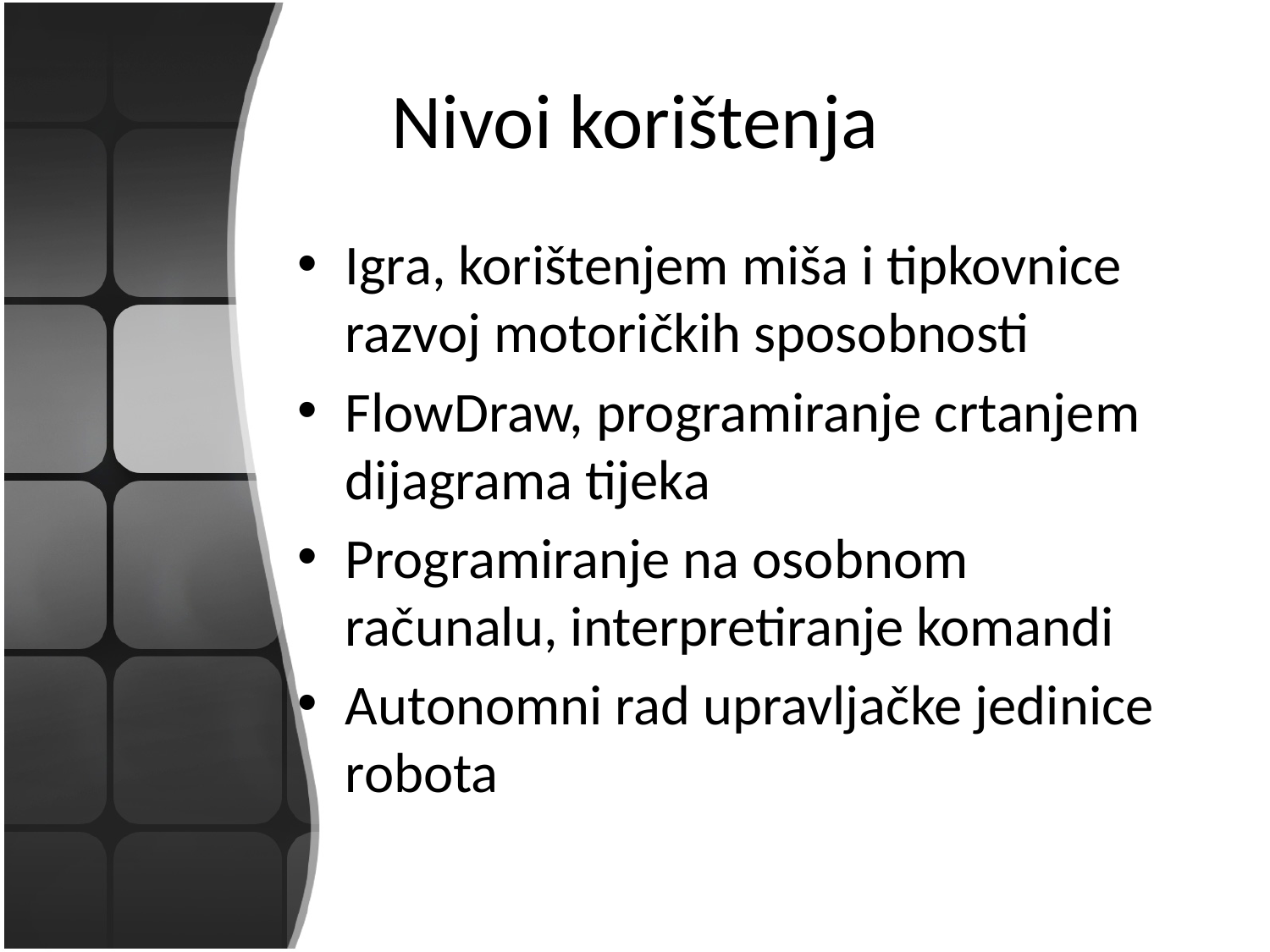

# Nivoi korištenja
Igra, korištenjem miša i tipkovnice razvoj motoričkih sposobnosti
FlowDraw, programiranje crtanjem dijagrama tijeka
Programiranje na osobnom računalu, interpretiranje komandi
Autonomni rad upravljačke jedinice robota